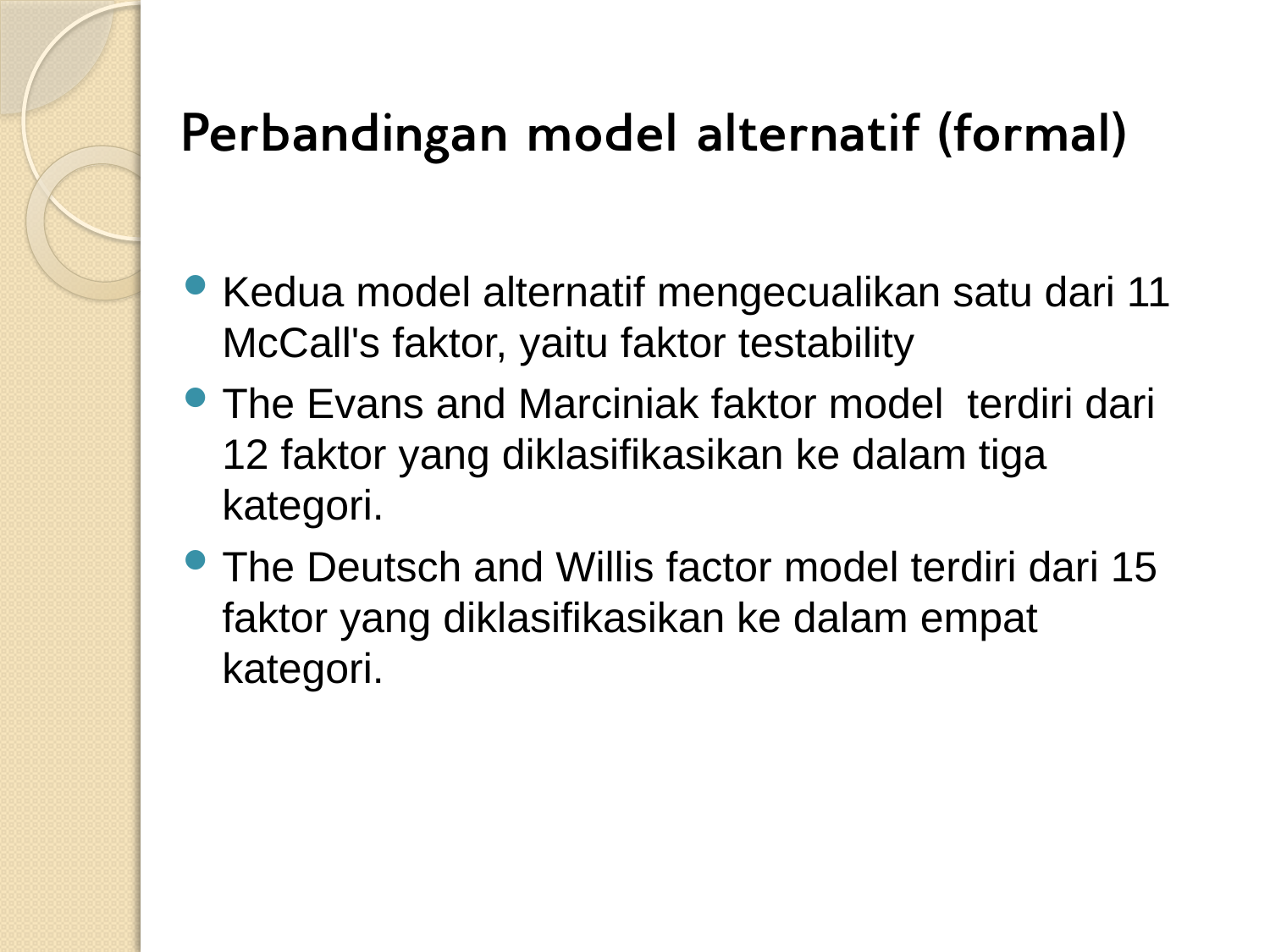

# Perbandingan model alternatif (formal)
Kedua model alternatif mengecualikan satu dari 11 McCall's faktor, yaitu faktor testability
The Evans and Marciniak faktor model  terdiri dari 12 faktor yang diklasifikasikan ke dalam tiga kategori.
The Deutsch and Willis factor model terdiri dari 15 faktor yang diklasifikasikan ke dalam empat kategori.